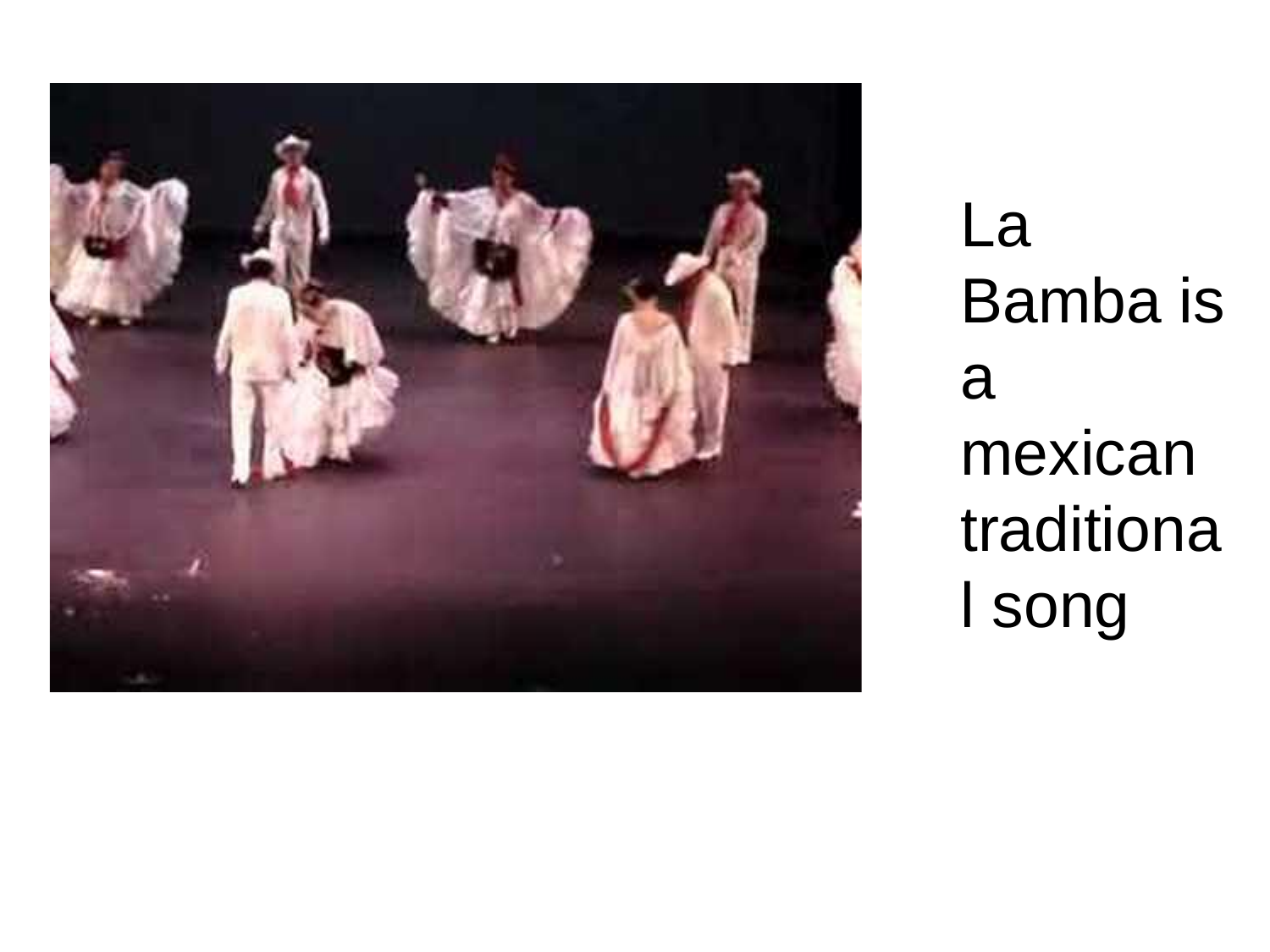

La Bamba is a mexican traditional song